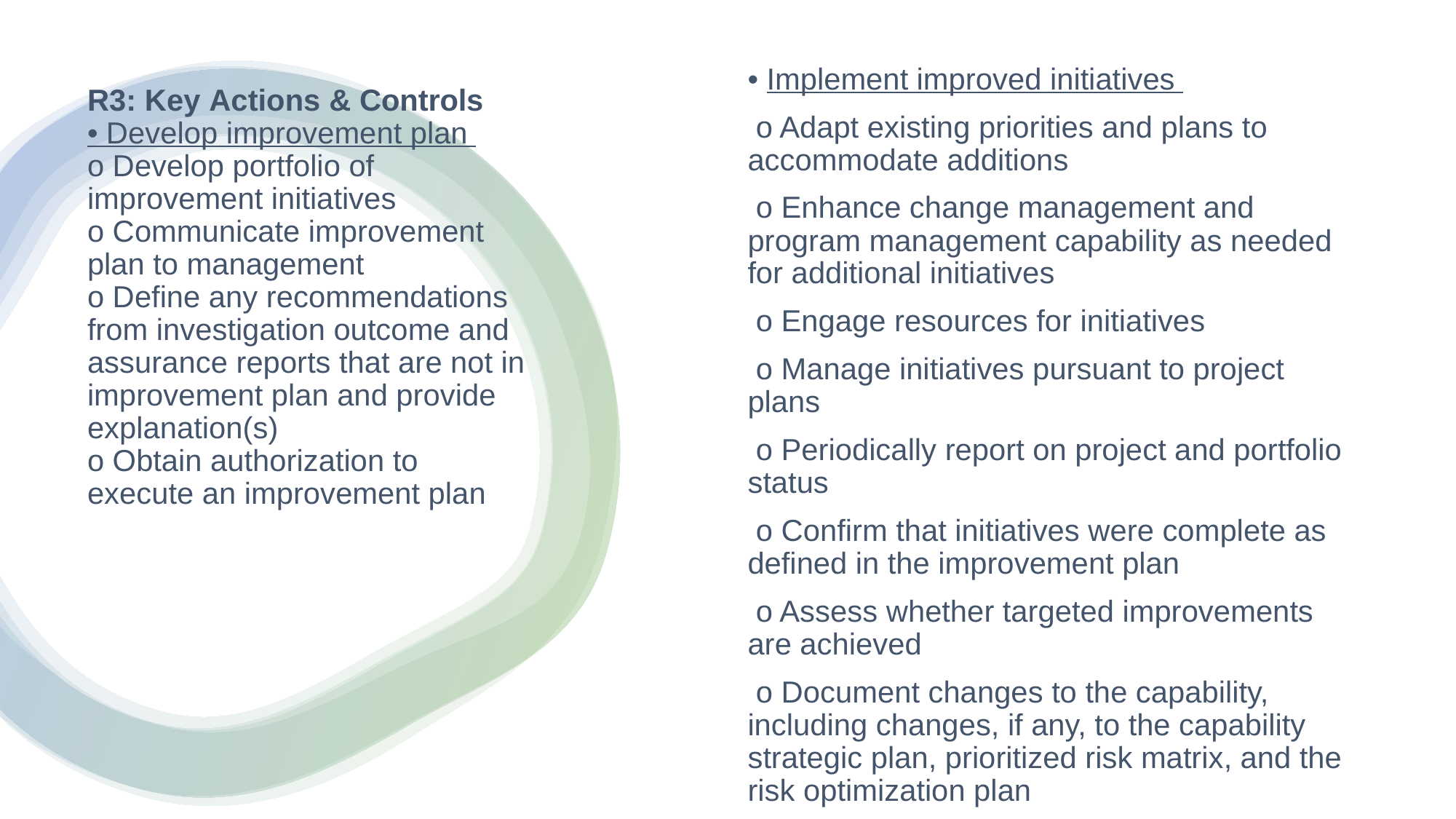

# R3: Key Actions & Controls • Develop improvement plan o Develop portfolio of improvement initiatives o Communicate improvement plan to management o Define any recommendations from investigation outcome and assurance reports that are not in improvement plan and provide explanation(s) o Obtain authorization to execute an improvement plan

• Implement improved initiatives
 o Adapt existing priorities and plans to accommodate additions
 o Enhance change management and program management capability as needed for additional initiatives
 o Engage resources for initiatives
 o Manage initiatives pursuant to project plans
 o Periodically report on project and portfolio status
 o Confirm that initiatives were complete as defined in the improvement plan
 o Assess whether targeted improvements are achieved
 o Document changes to the capability, including changes, if any, to the capability strategic plan, prioritized risk matrix, and the risk optimization plan